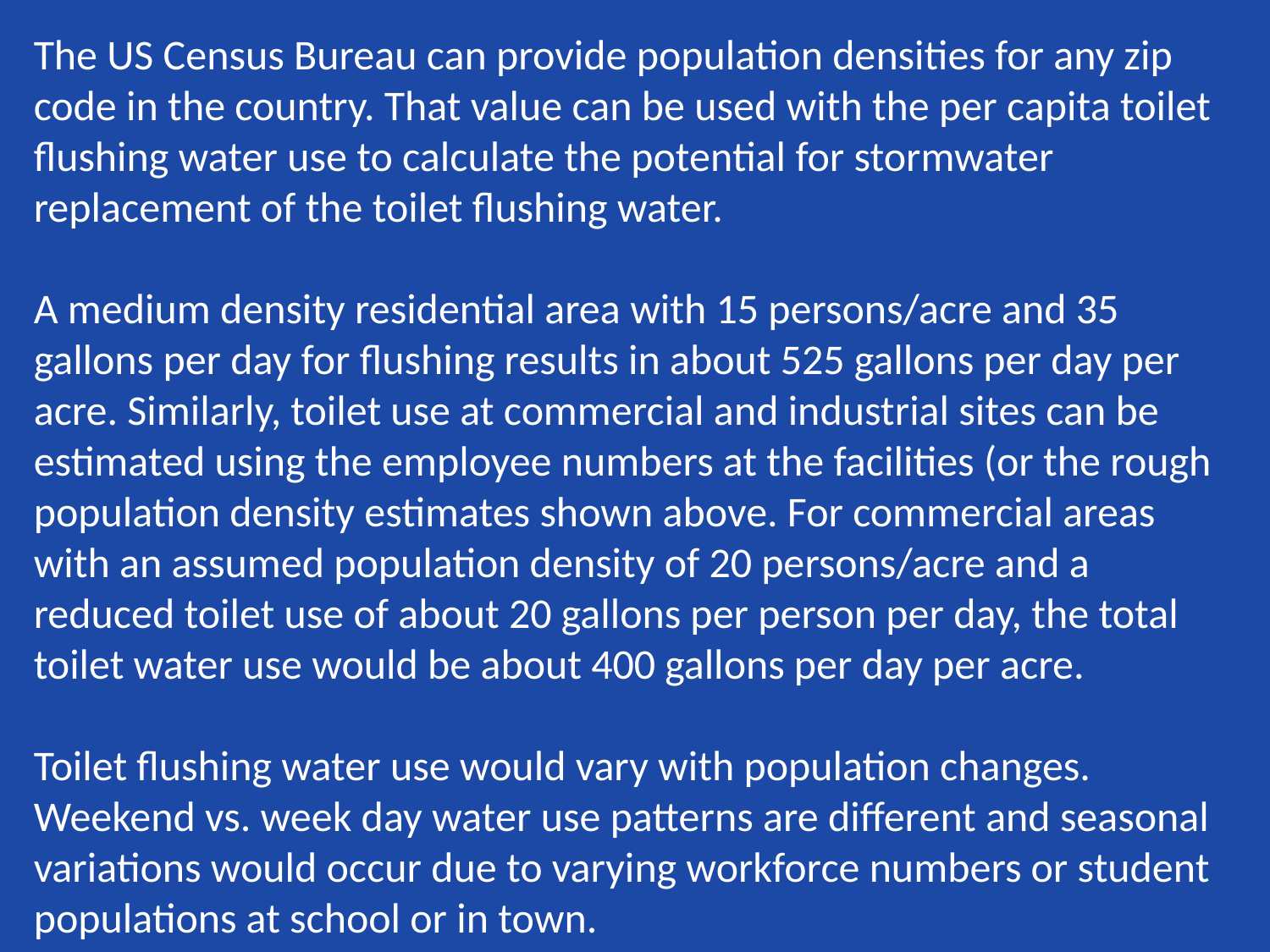

The US Census Bureau can provide population densities for any zip code in the country. That value can be used with the per capita toilet flushing water use to calculate the potential for stormwater replacement of the toilet flushing water.

A medium density residential area with 15 persons/acre and 35 gallons per day for flushing results in about 525 gallons per day per acre. Similarly, toilet use at commercial and industrial sites can be estimated using the employee numbers at the facilities (or the rough population density estimates shown above. For commercial areas with an assumed population density of 20 persons/acre and a reduced toilet use of about 20 gallons per person per day, the total toilet water use would be about 400 gallons per day per acre.

Toilet flushing water use would vary with population changes. Weekend vs. week day water use patterns are different and seasonal variations would occur due to varying workforce numbers or student populations at school or in town.